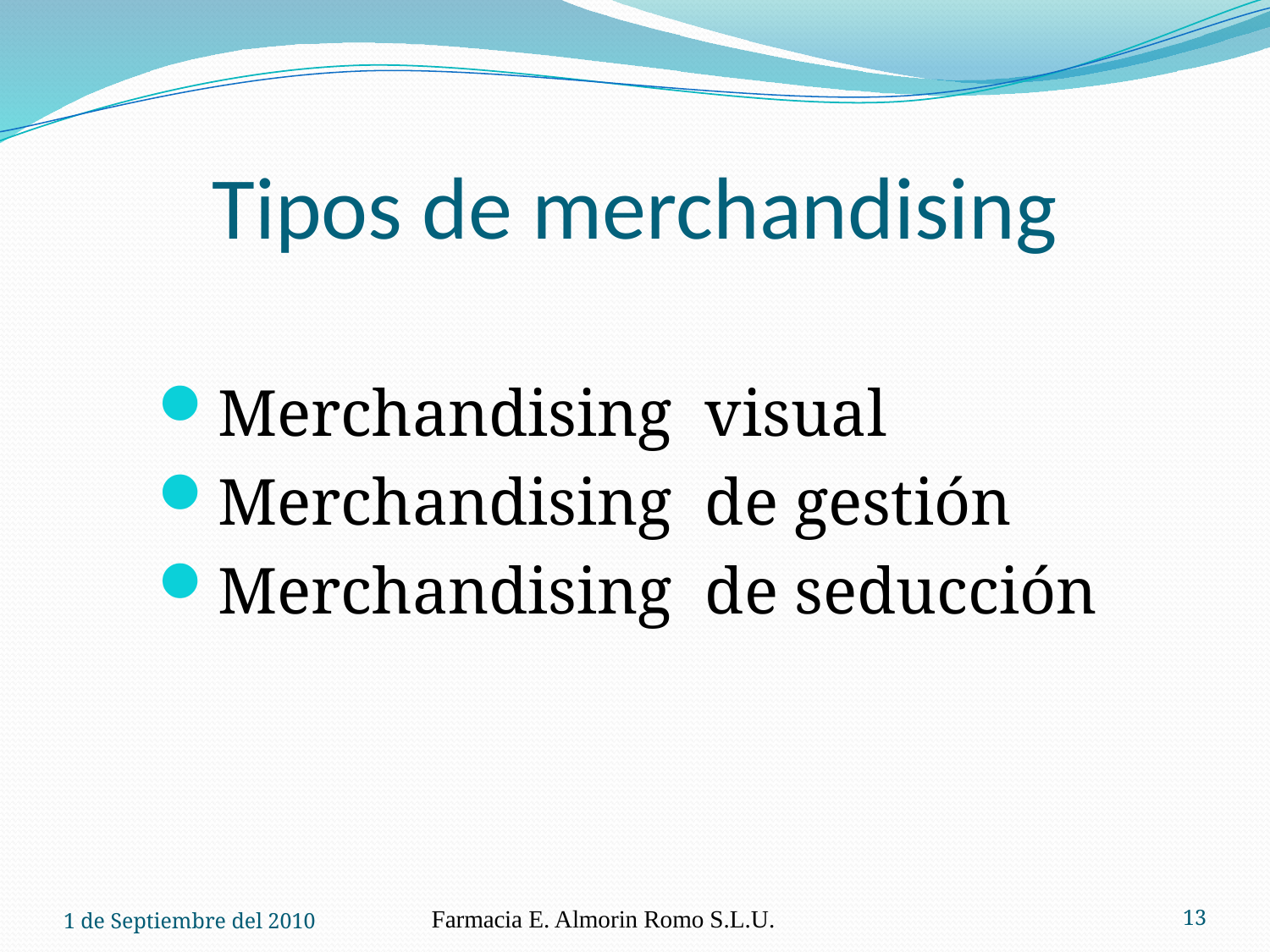

# Tipos de merchandising
Merchandising  visual
Merchandising  de gestión
Merchandising  de seducción
1 de Septiembre del 2010
Farmacia E. Almorin Romo S.L.U.
13